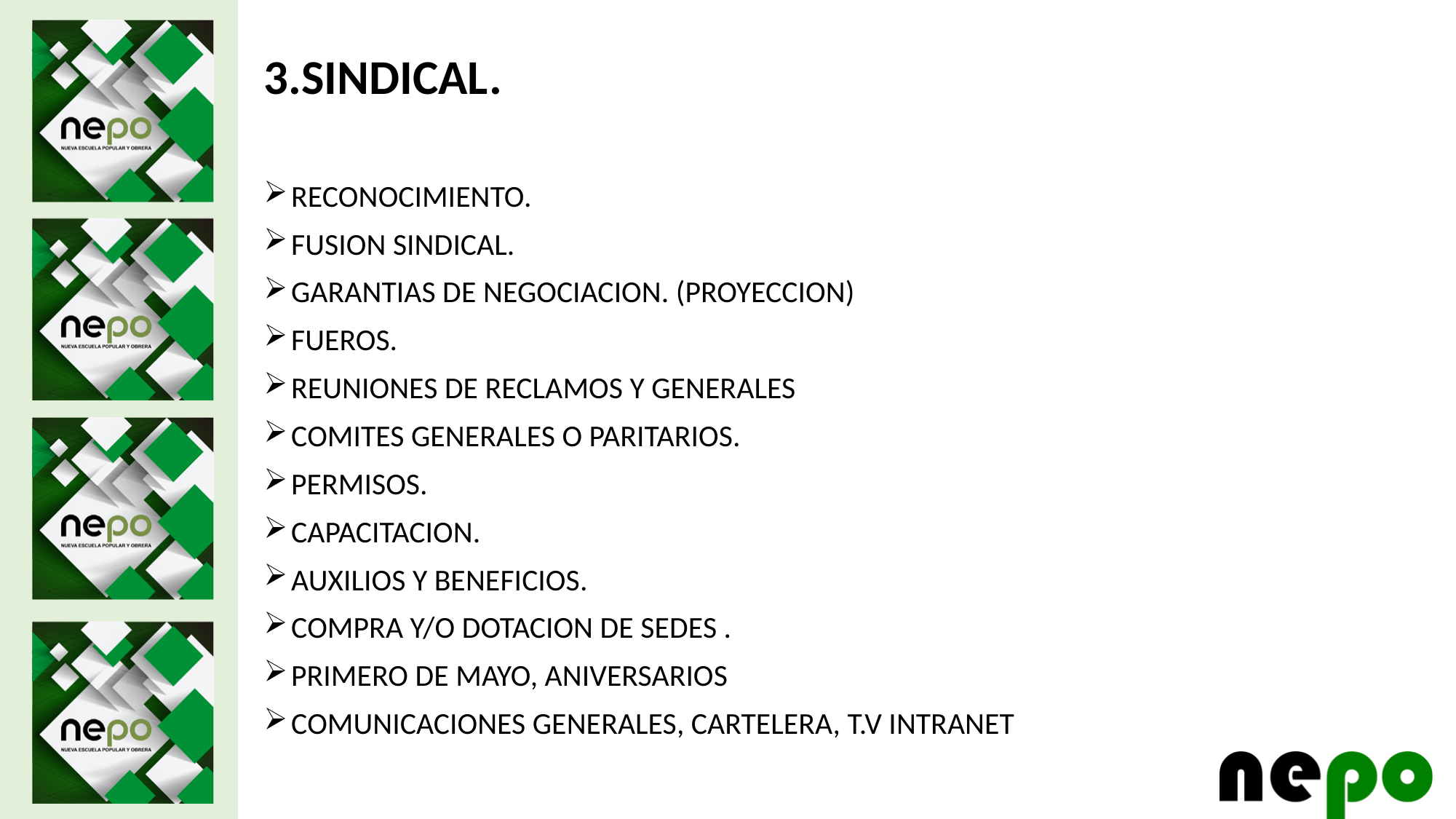

3.SINDICAL.

RECONOCIMIENTO.
FUSION SINDICAL.
GARANTIAS DE NEGOCIACION. (PROYECCION)
FUEROS.
REUNIONES DE RECLAMOS Y GENERALES
COMITES GENERALES O PARITARIOS.
PERMISOS.
CAPACITACION.
AUXILIOS Y BENEFICIOS.
COMPRA Y/O DOTACION DE SEDES .
PRIMERO DE MAYO, ANIVERSARIOS
COMUNICACIONES GENERALES, CARTELERA, T.V INTRANET